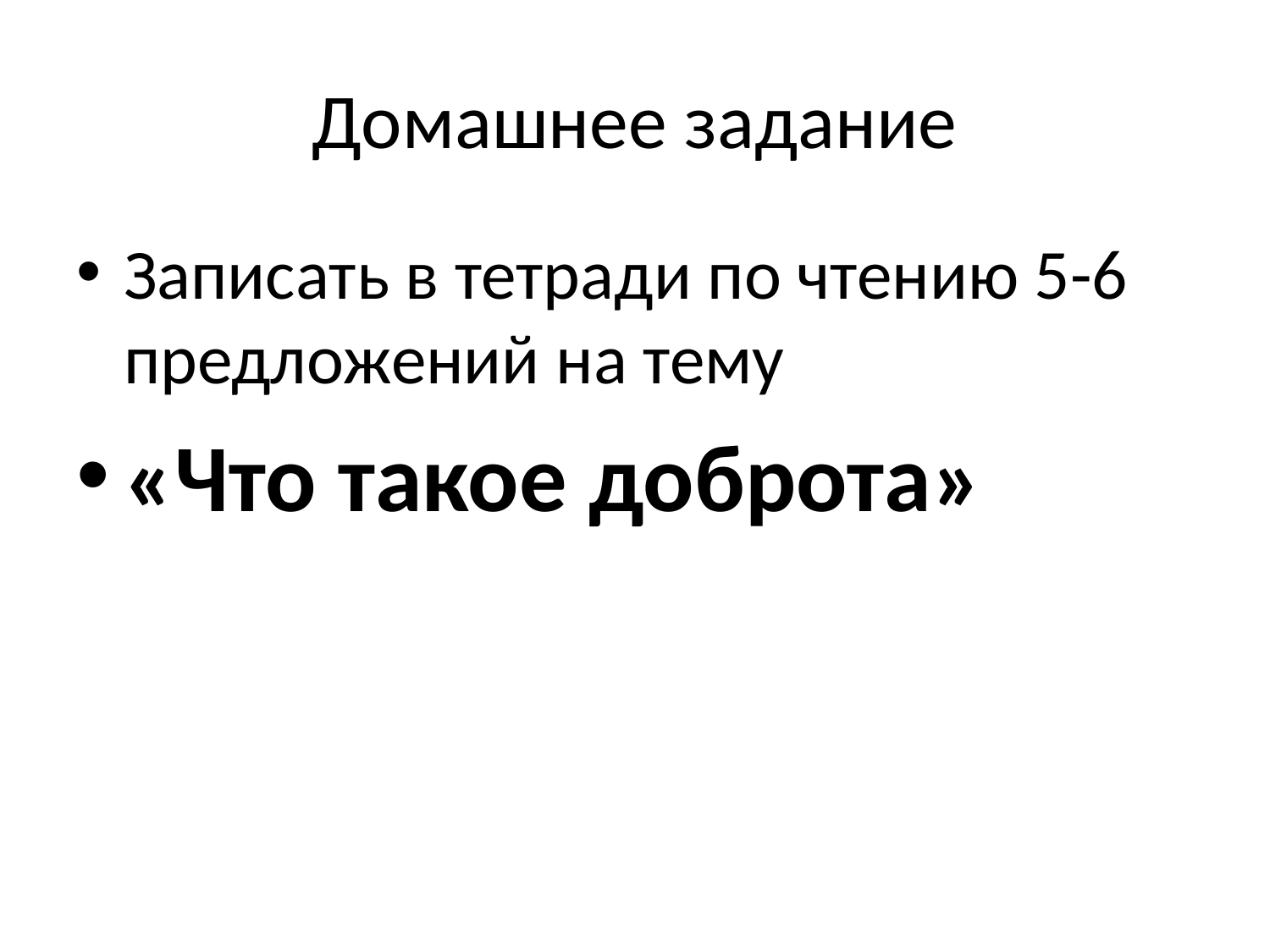

# Домашнее задание
Записать в тетради по чтению 5-6 предложений на тему
«Что такое доброта»